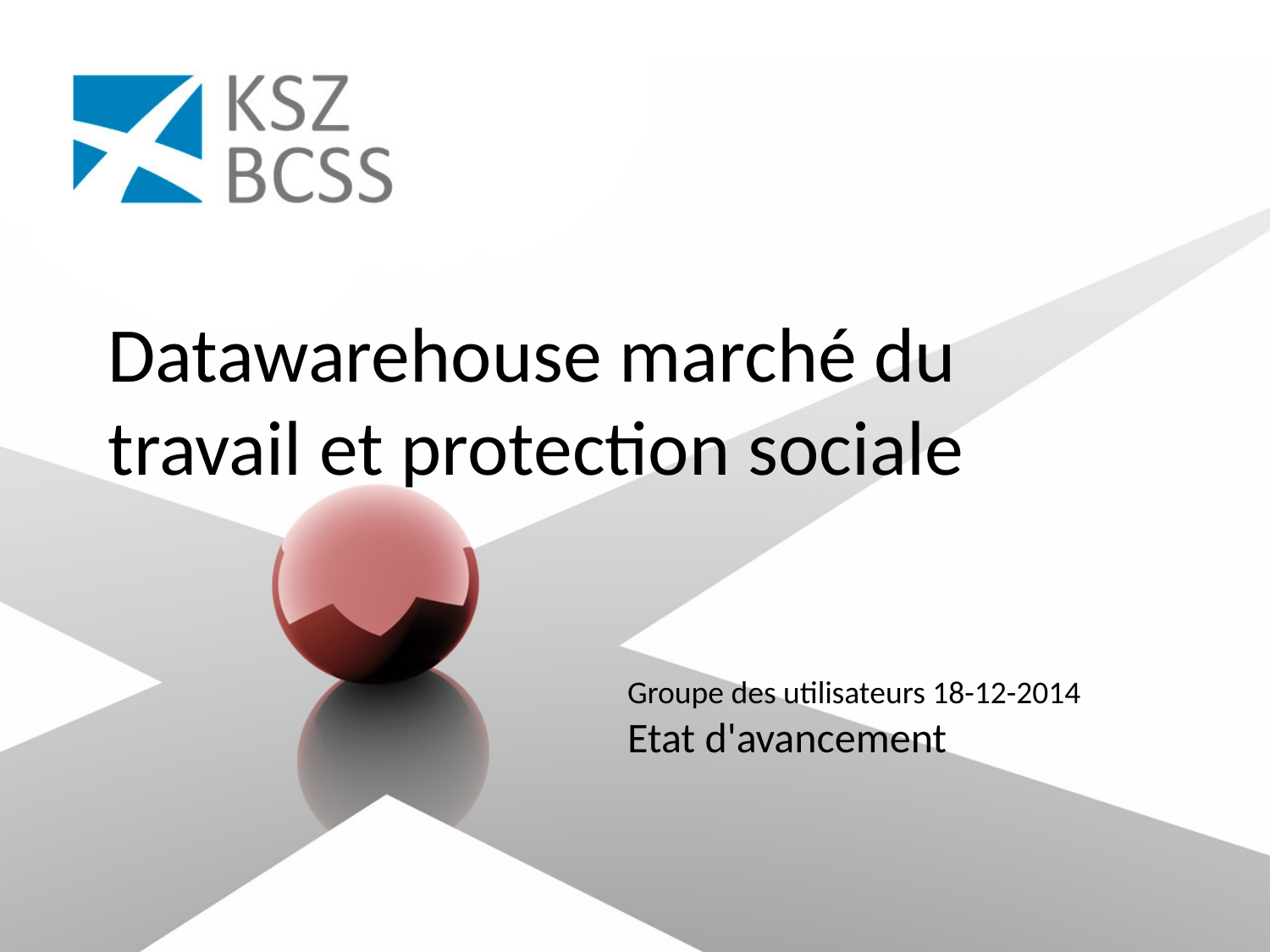

# Datawarehouse marché du travail et protection sociale
Groupe des utilisateurs 18-12-2014
Etat d'avancement